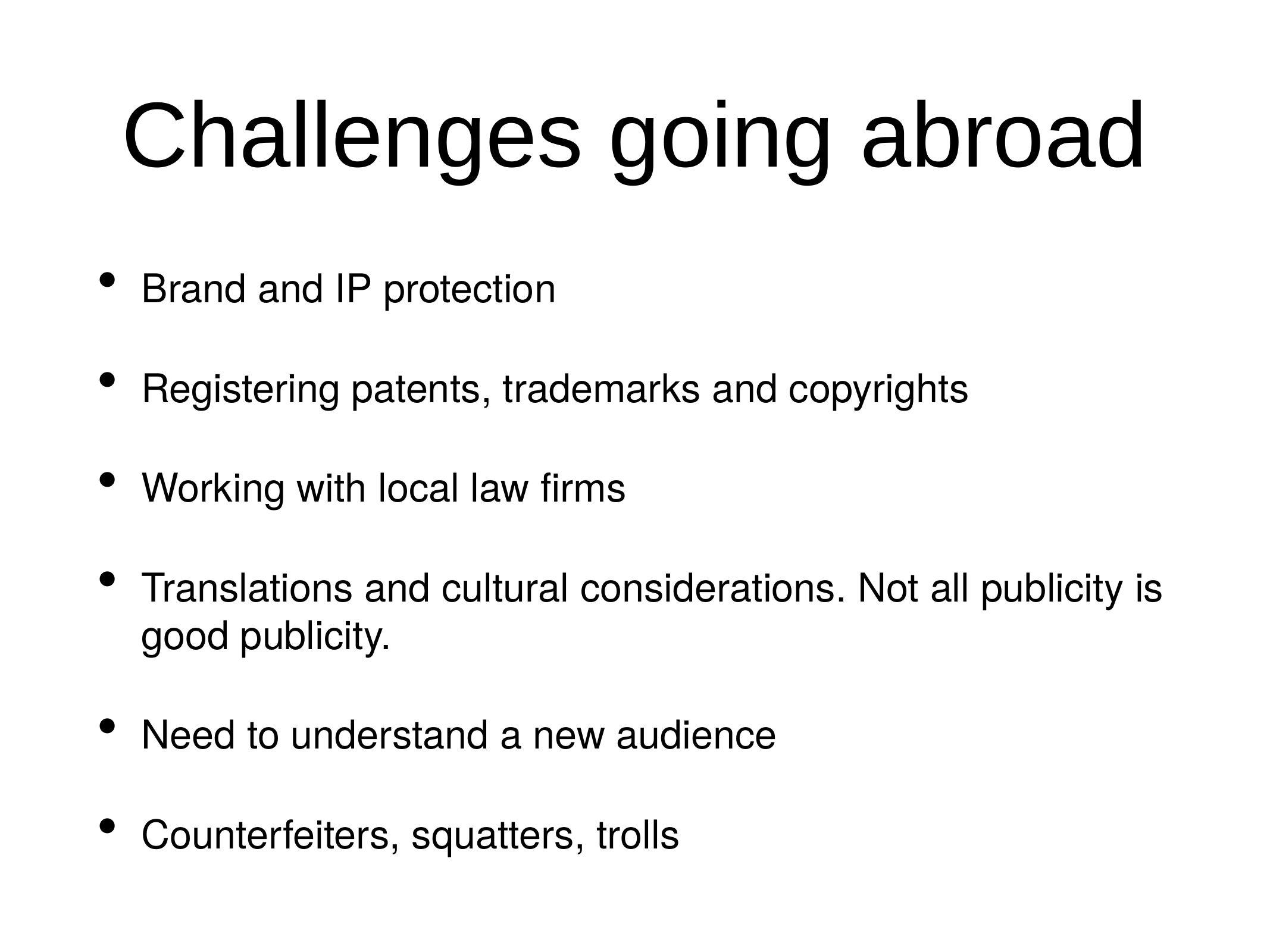

# Challenges going abroad
Brand and IP protection
Registering patents, trademarks and copyrights
Working with local law firms
Translations and cultural considerations. Not all publicity is good publicity.
Need to understand a new audience
Counterfeiters, squatters, trolls